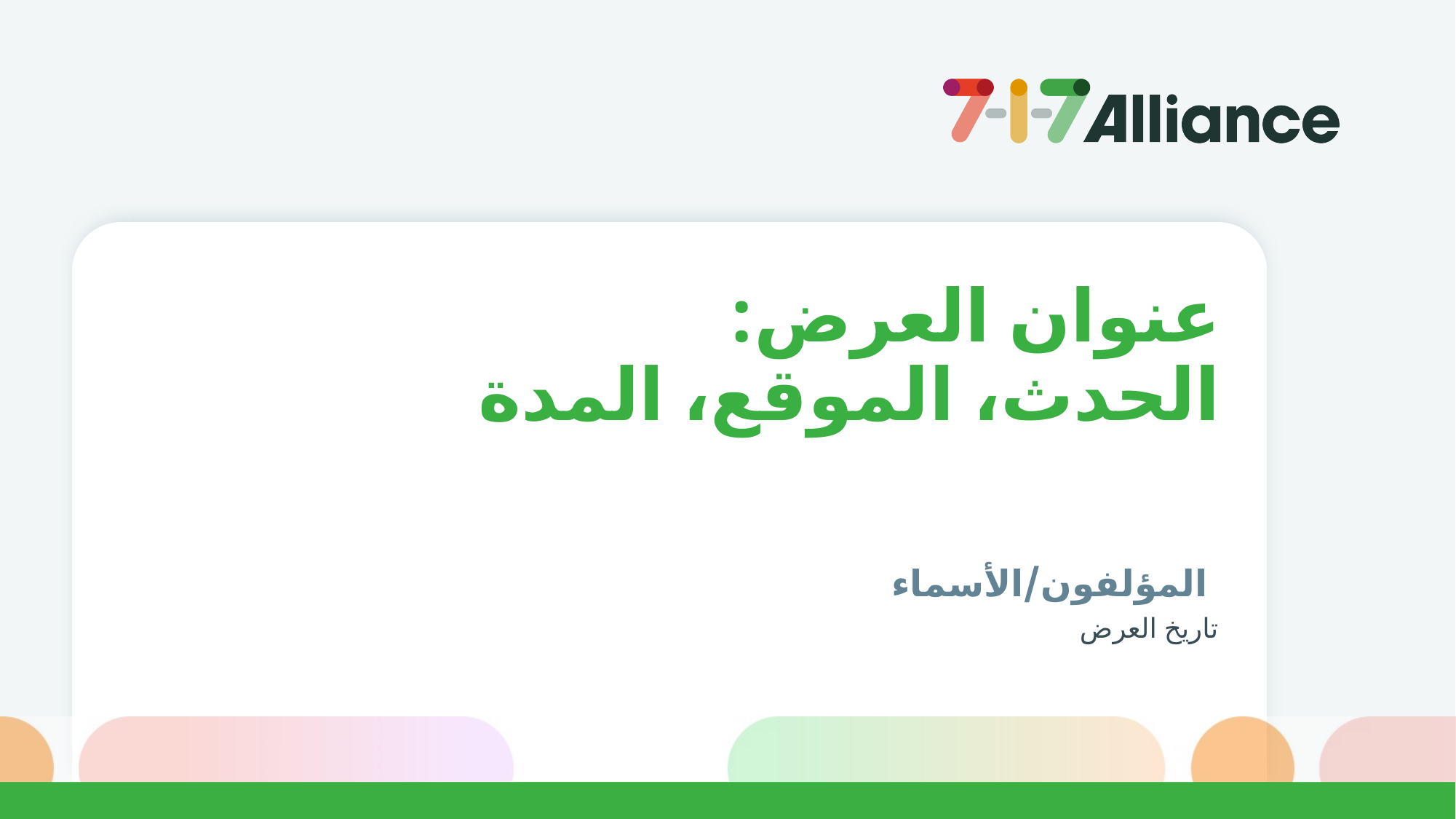

عنوان العرض:
الحدث، الموقع، المدة
المؤلفون/الأسماء
تاريخ العرض